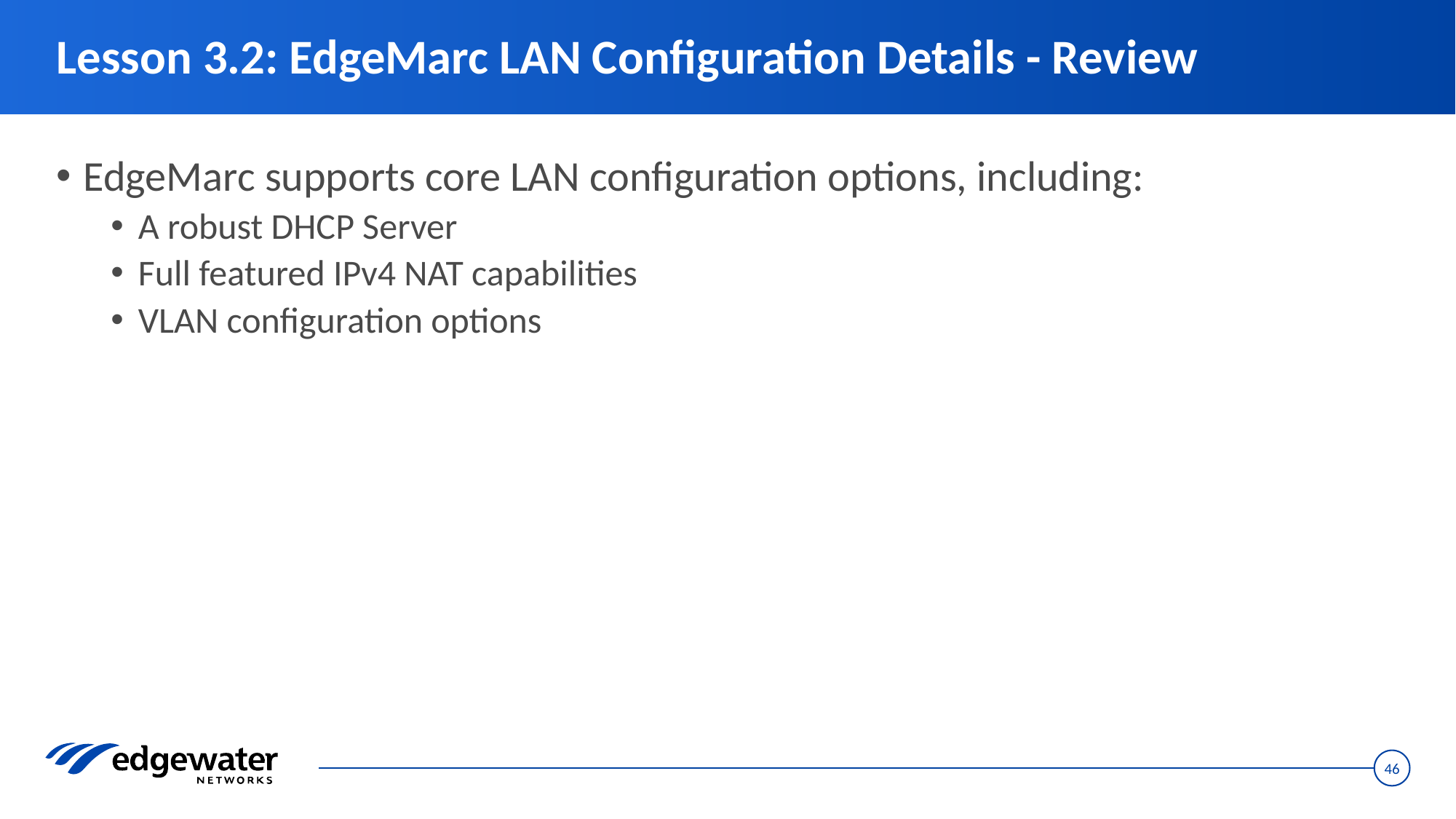

# Lesson 3.2: EdgeMarc LAN Configuration Details - Review
EdgeMarc supports core LAN configuration options, including:
A robust DHCP Server
Full featured IPv4 NAT capabilities
VLAN configuration options